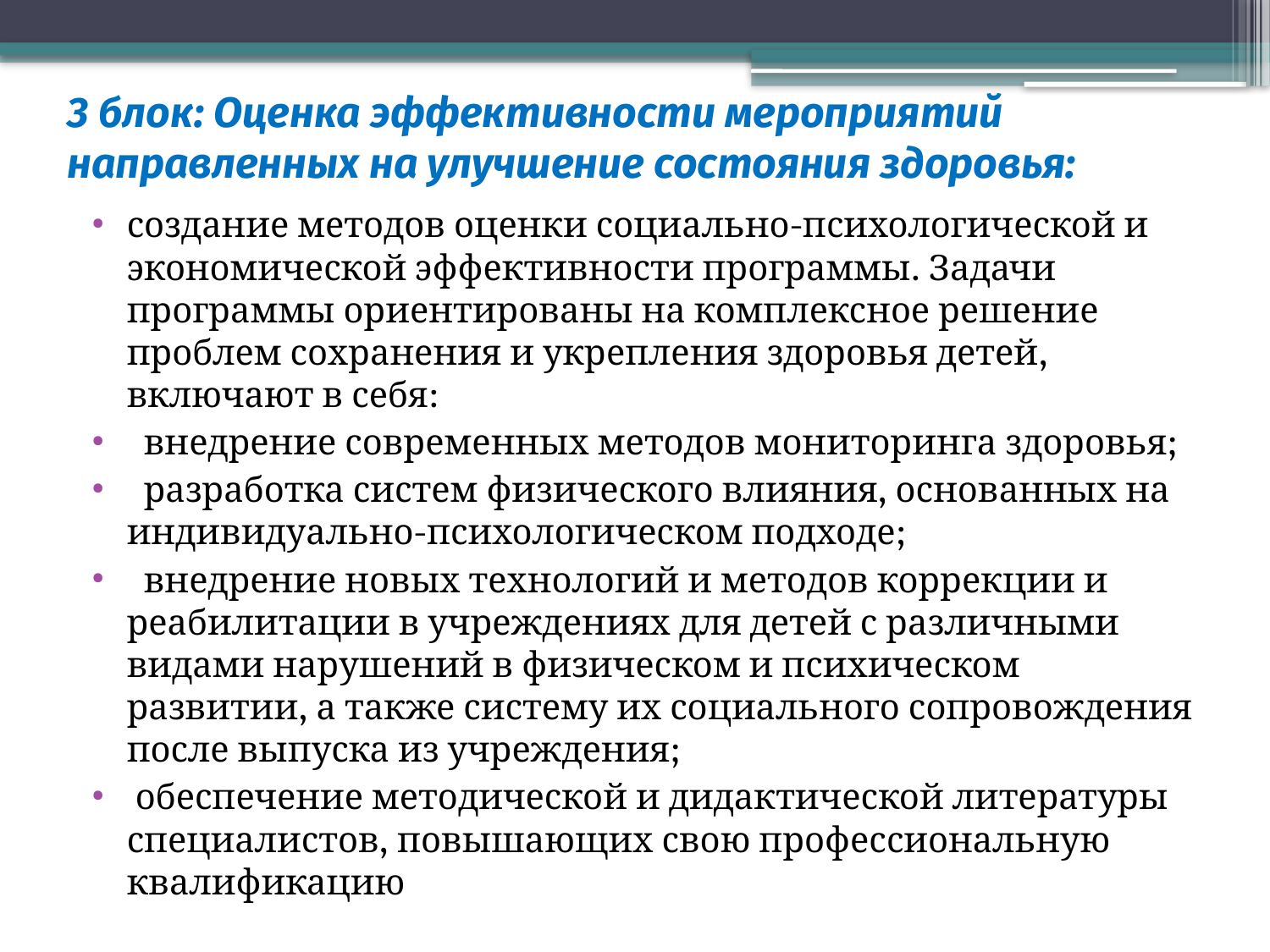

# 3 блок: Оценка эффективности мероприятий направленных на улучшение состояния здоровья:
создание методов оценки социально-психологической и экономической эффективности программы. Задачи программы ориентированы на комплексное решение проблем сохранения и укрепления здоровья детей, включают в себя:
  внедрение современных методов мониторинга здоровья;
  разработка систем физического влияния, основанных на индивидуально-психологическом подходе;
  внедрение новых технологий и методов коррекции и реабилитации в учреждениях для детей с различными видами нарушений в физическом и психическом развитии, а также систему их социального сопровождения после выпуска из учреждения;
 обеспечение методической и дидактической литературы специалистов, повышающих свою профессиональную квалификацию